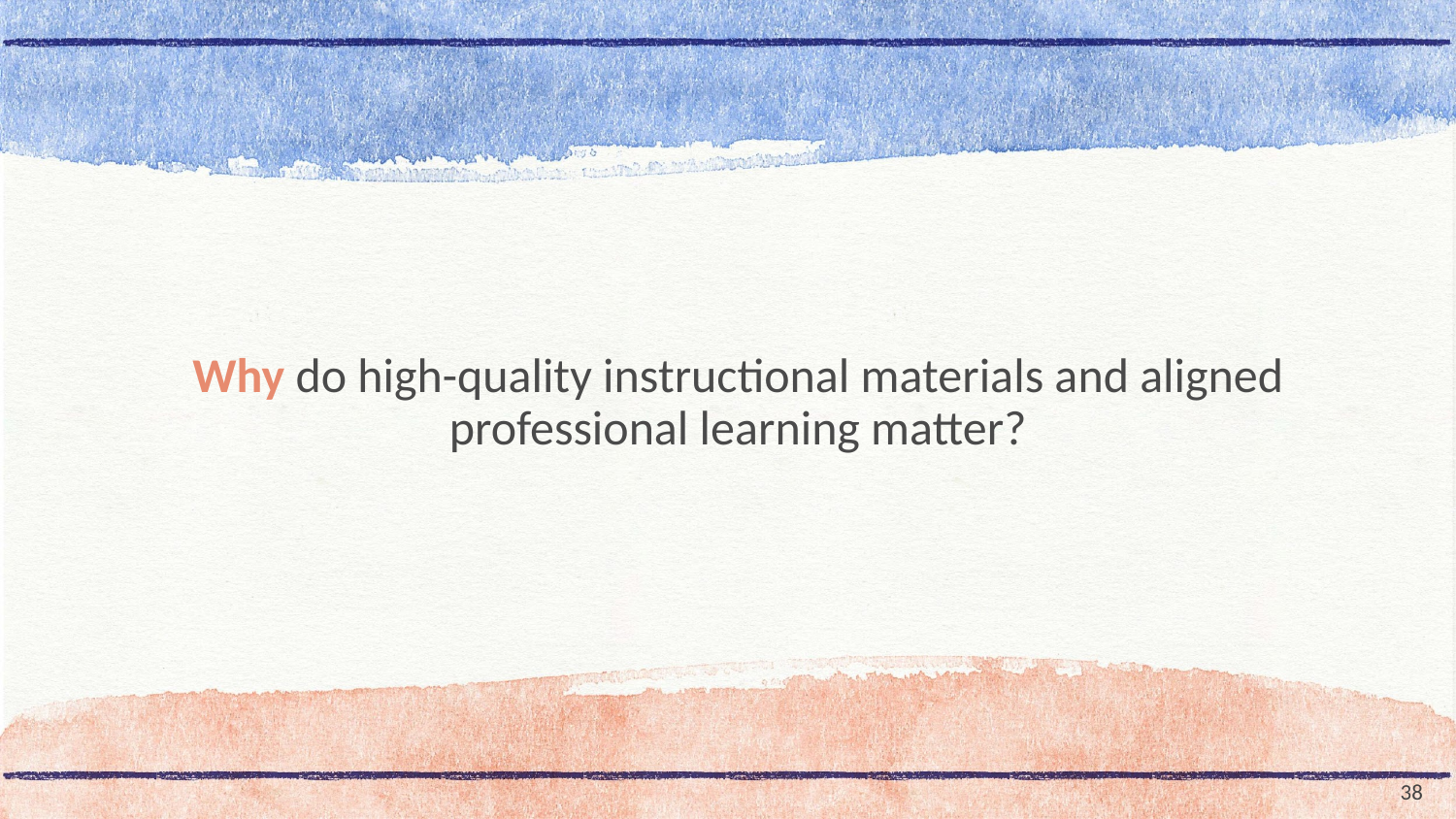

# Why do high-quality instructional materials and aligned professional learning matter?